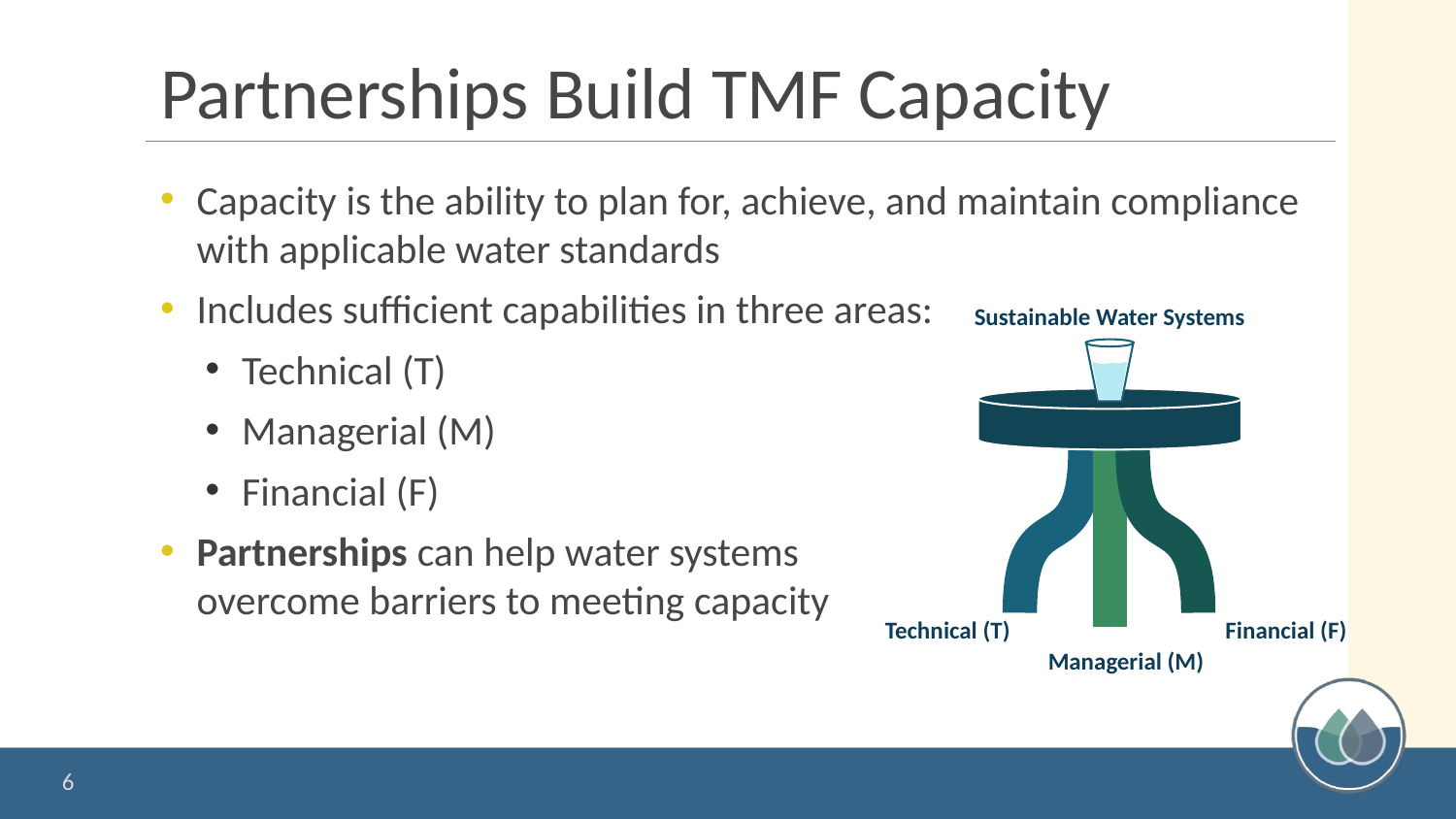

# Partnerships Build TMF Capacity
Capacity is the ability to plan for, achieve, and maintain compliance with applicable water standards
Includes sufficient capabilities in three areas:
Technical (T)
Managerial (M)
Financial (F)
Partnerships can help water systems
overcome barriers to meeting capacity
Sustainable Water Systems

Technical (T)
Financial (F)
Managerial (M)

6